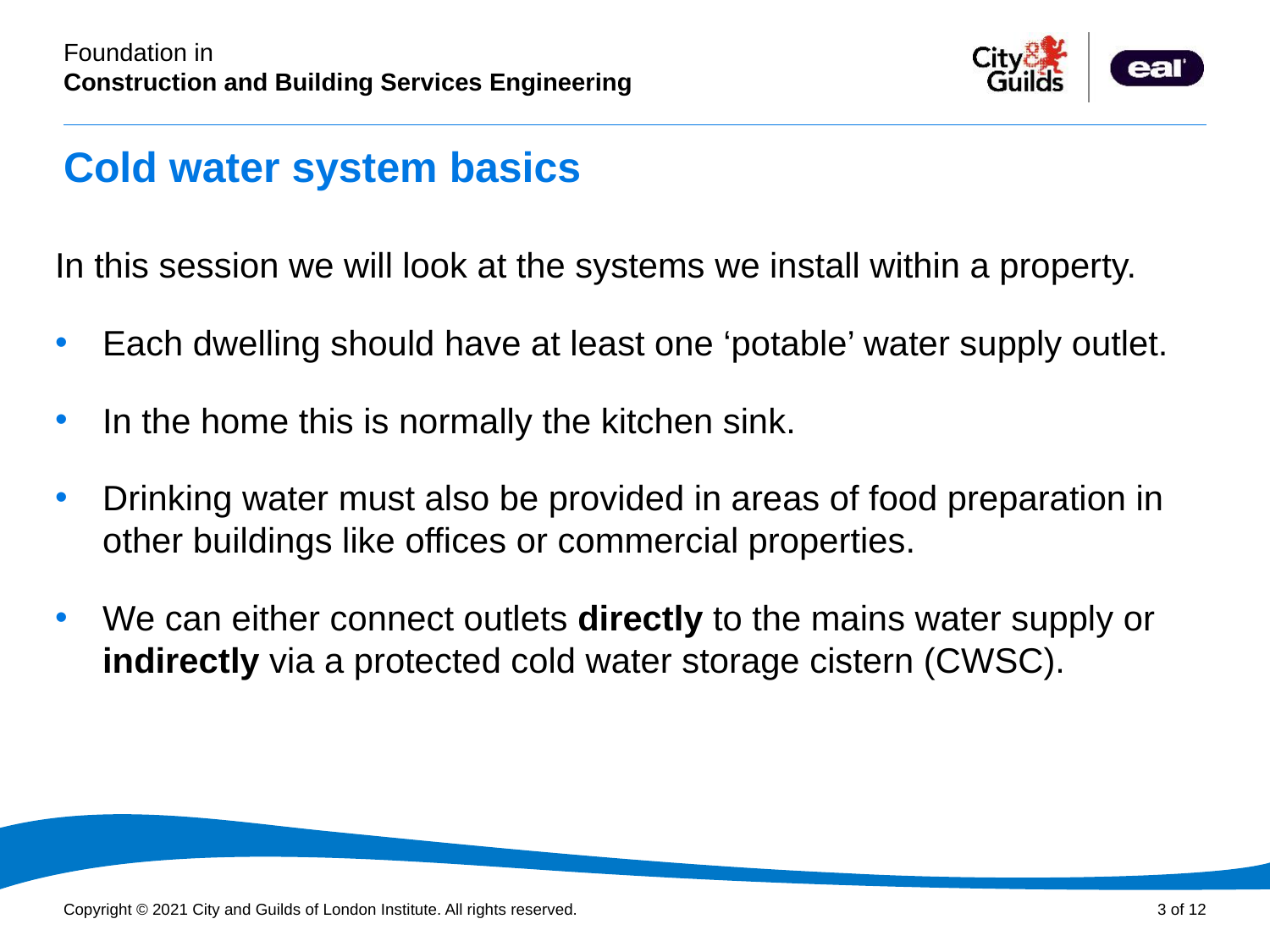

# Cold water system basics
In this session we will look at the systems we install within a property.
Each dwelling should have at least one ‘potable’ water supply outlet.
In the home this is normally the kitchen sink.
Drinking water must also be provided in areas of food preparation in other buildings like offices or commercial properties.
We can either connect outlets directly to the mains water supply or indirectly via a protected cold water storage cistern (CWSC).